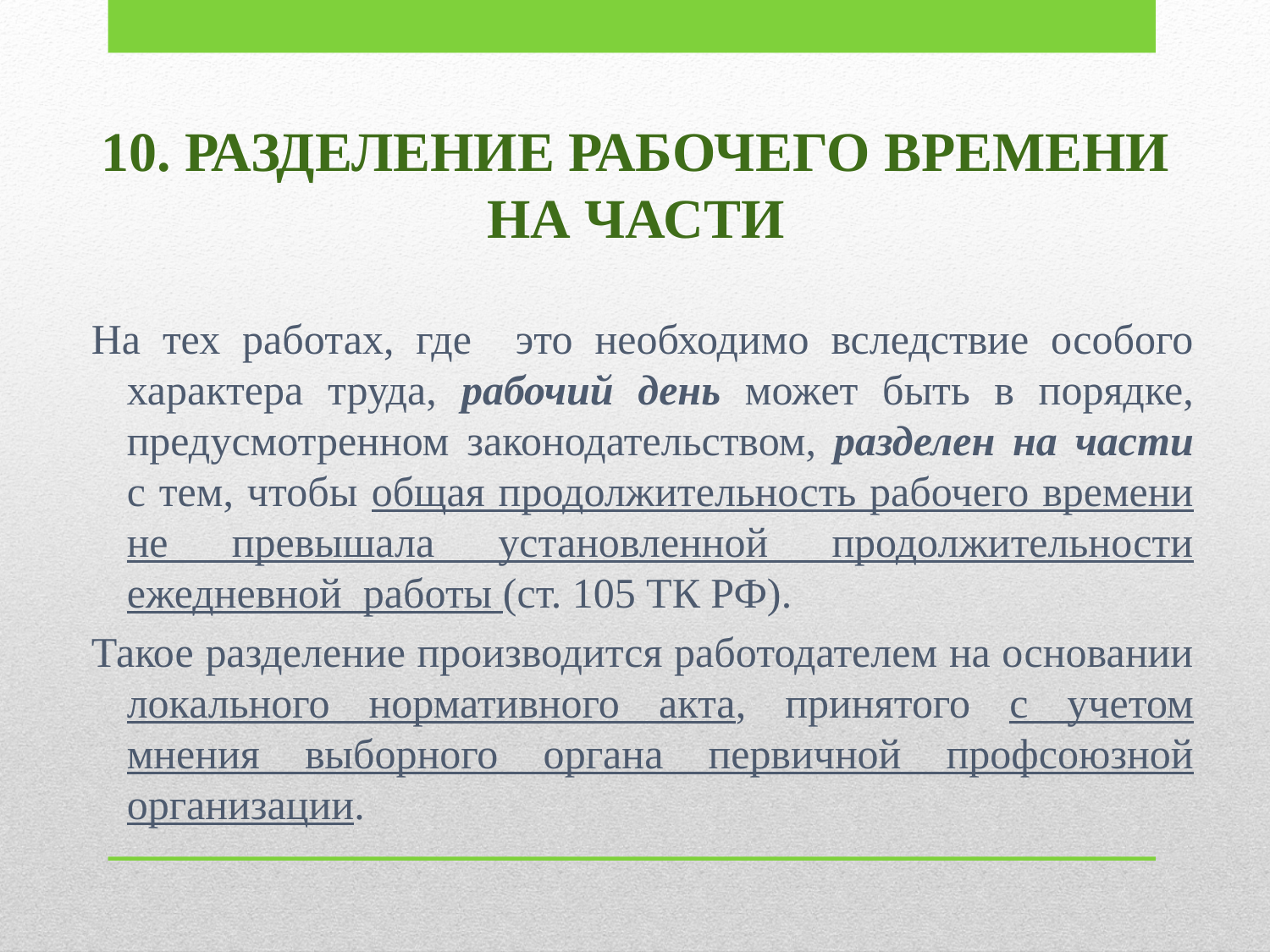

# 10. РАЗДЕЛЕНИЕ РАБОЧЕГО ВРЕМЕНИ НА ЧАСТИ
На тех работах, где  это необходимо вследствие особого характера труда, рабочий день может быть в порядке, предусмотренном законодательством, разделен на части с тем, чтобы общая продолжительность рабочего времени не превышала установленной продолжительности ежедневной  работы (ст. 105 ТК РФ).
Такое разделение производится работодателем на основании локального нормативного акта, принятого с учетом мнения выборного органа первичной профсоюзной организации.